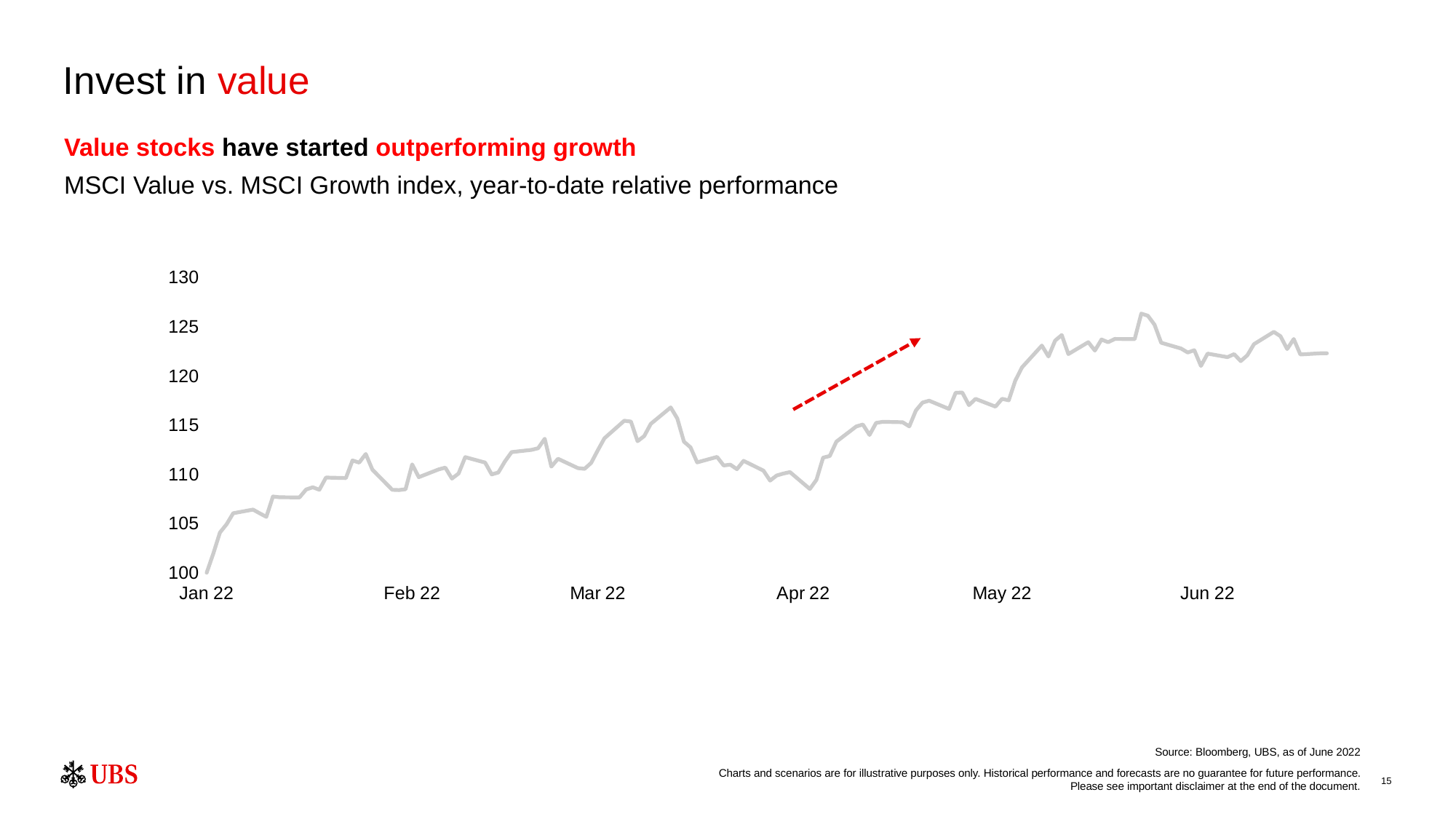

# Invest in value
Value stocks have started outperforming growth
MSCI Value vs. MSCI Growth index, year-to-date relative performance

### Chart

| Category | Value vs Growth |
|---|---|
| 44564 | 100.0 |
| 44565 | 101.94403468280937 |
| 44566 | 104.07992711686992 |
| 44567 | 104.91592072923241 |
| 44568 | 106.04463671313017 |
| 44571 | 106.41554383060196 |
| 44572 | 106.03401942400048 |
| 44573 | 105.6790430871921 |
| 44574 | 107.74389867130954 |
| 44575 | 107.66997557554573 |
| 44578 | 107.65394419420487 |
| 44579 | 108.45948908087657 |
| 44580 | 108.68502145130752 |
| 44581 | 108.43026554230491 |
| 44582 | 109.67441776830323 |
| 44585 | 109.61922444920329 |
| 44586 | 111.41388748653851 |
| 44587 | 111.1927467588069 |
| 44588 | 112.06859361417305 |
| 44589 | 110.47885078582327 |
| 44592 | 108.42551767014372 |
| 44593 | 108.39944779464774 |
| 44594 | 108.48437133832283 |
| 44595 | 111.01614661362736 |
| 44596 | 109.71217007549814 |
| 44599 | 110.5029164174162 |
| 44600 | 110.68490923105784 |
| 44601 | 109.56625100619077 |
| 44602 | 110.08495214478123 |
| 44603 | 111.74930927327553 |
| 44606 | 111.19839795309927 |
| 44607 | 109.99029782109145 |
| 44608 | 110.18731274807575 |
| 44609 | 111.32409150230129 |
| 44610 | 112.25992169111898 |
| 44613 | 112.48658409958152 |
| 44614 | 112.65579985745056 |
| 44615 | 113.6219506664141 |
| 44616 | 110.78639010241496 |
| 44617 | 111.58343548134692 |
| 44620 | 110.63430340728975 |
| 44621 | 110.55853081869063 |
| 44622 | 111.15801334115234 |
| 44623 | 112.44057979848388 |
| 44624 | 113.66688936376228 |
| 44627 | 115.45734489360527 |
| 44628 | 115.37018185646504 |
| 44629 | 113.37454168428395 |
| 44630 | 113.89037043501796 |
| 44631 | 115.13954794778681 |
| 44634 | 116.8082893480668 |
| 44635 | 115.68316654625599 |
| 44636 | 113.334029310213 |
| 44637 | 112.7433864883827 |
| 44638 | 111.21675891843483 |
| 44641 | 111.7711714000239 |
| 44642 | 110.90225822302848 |
| 44643 | 110.98416435761236 |
| 44644 | 110.52430742612817 |
| 44645 | 111.37241445719937 |
| 44648 | 110.37572613331119 |
| 44649 | 109.36161692568176 |
| 44650 | 109.8833640215799 |
| 44651 | 110.08001209350384 |
| 44652 | 110.22863748410683 |
| 44655 | 108.50829868043044 |
| 44656 | 109.44780808218013 |
| 44657 | 111.69842362582807 |
| 44658 | 111.86220113766672 |
| 44659 | 113.32670233791514 |
| 44662 | 114.87602678052642 |
| 44663 | 115.07366831955794 |
| 44664 | 114.00946782294281 |
| 44665 | 115.2317456316275 |
| 44666 | 115.3457937570616 |
| 44669 | 115.3055998086032 |
| 44670 | 114.88149141973307 |
| 44671 | 116.50091912775589 |
| 44672 | 117.30233085841695 |
| 44673 | 117.49609837114123 |
| 44676 | 116.65403120936688 |
| 44677 | 118.30677624481886 |
| 44678 | 118.3168707134571 |
| 44679 | 117.04532371328335 |
| 44680 | 117.67817406128407 |
| 44683 | 116.8913223447353 |
| 44684 | 117.68433163454475 |
| 44685 | 117.53095189946295 |
| 44686 | 119.54666321730458 |
| 44687 | 120.87638314144901 |
| 44690 | 123.09952155980241 |
| 44691 | 121.98911239962302 |
| 44692 | 123.60618494094567 |
| 44693 | 124.17083657880947 |
| 44694 | 122.23275490860041 |
| 44697 | 123.44221042077237 |
| 44698 | 122.58993478887096 |
| 44699 | 123.71449568681565 |
| 44700 | 123.43924809741551 |
| 44701 | 123.77032382250164 |
| 44704 | 123.76011741867079 |
| 44705 | 126.35341880084209 |
| 44706 | 126.13051982433592 |
| 44707 | 125.2185690502174 |
| 44708 | 123.38890347693625 |
| 44711 | 122.79891177592049 |
| 44712 | 122.39585483321393 |
| 44713 | 122.62485853570537 |
| 44714 | 121.02881242842851 |
| 44715 | 122.28006809743661 |
| 44718 | 121.92336043272962 |
| 44719 | 122.22993507488637 |
| 44720 | 121.52130506890555 |
| 44721 | 122.11091051714611 |
| 44722 | 123.24438826226147 |
| 44725 | 124.49450581587752 |
| 44726 | 124.04269342699136 |
| 44727 | 122.74658763773694 |
| 44728 | 123.76277048388214 |
| 44729 | 122.19207011188892 |
| 44732 | 122.31122486553139 |
| 44733 | 122.31122486553139 |
Source: Bloomberg, UBS, as of June 2022
Charts and scenarios are for illustrative purposes only. Historical performance and forecasts are no guarantee for future performance.
Please see important disclaimer at the end of the document.